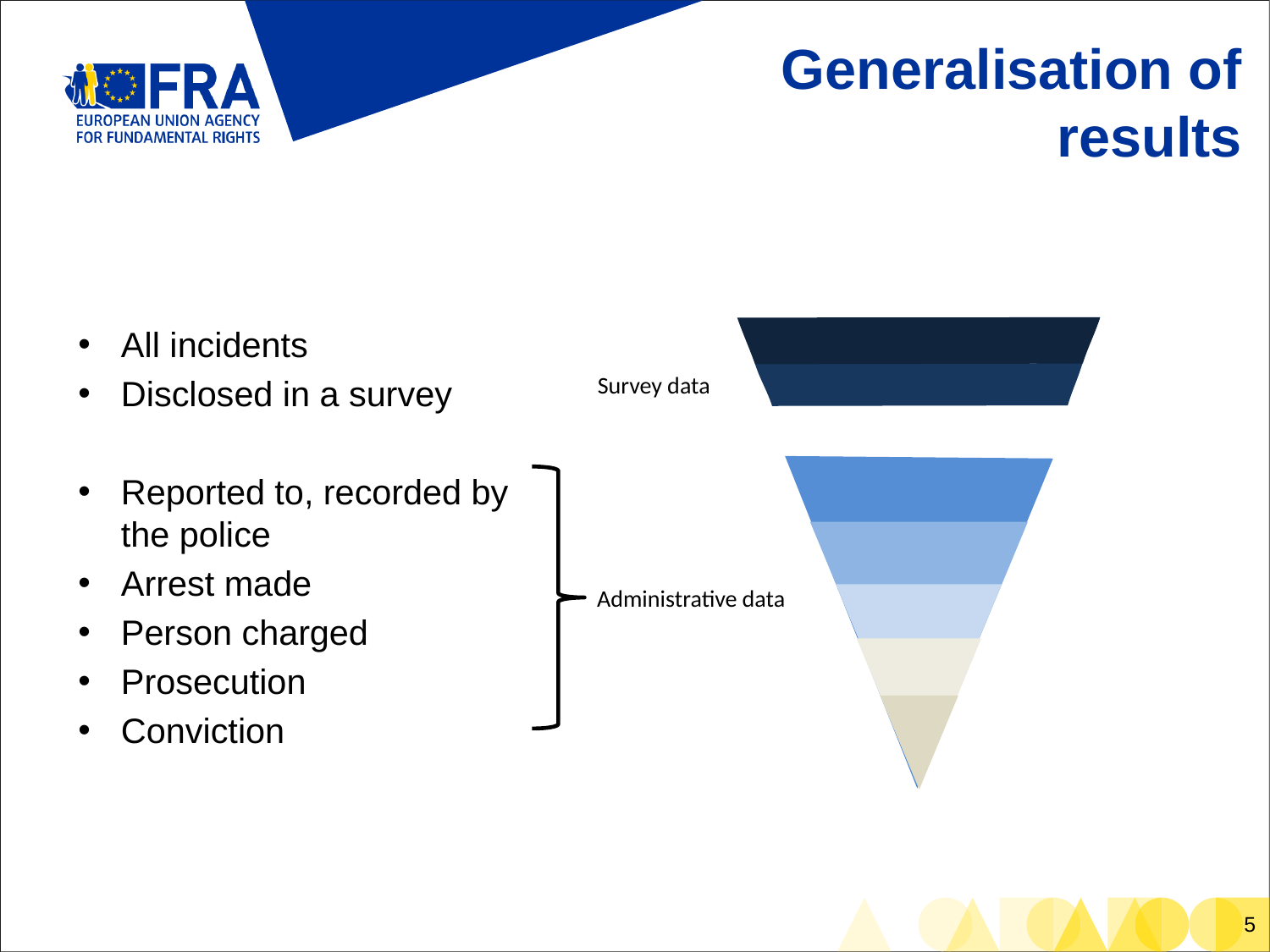

# Generalisation of results
All incidents
Disclosed in a survey

Reported to, recorded by the police
Arrest made
Person charged
Prosecution
Conviction

Survey data

Administrative data